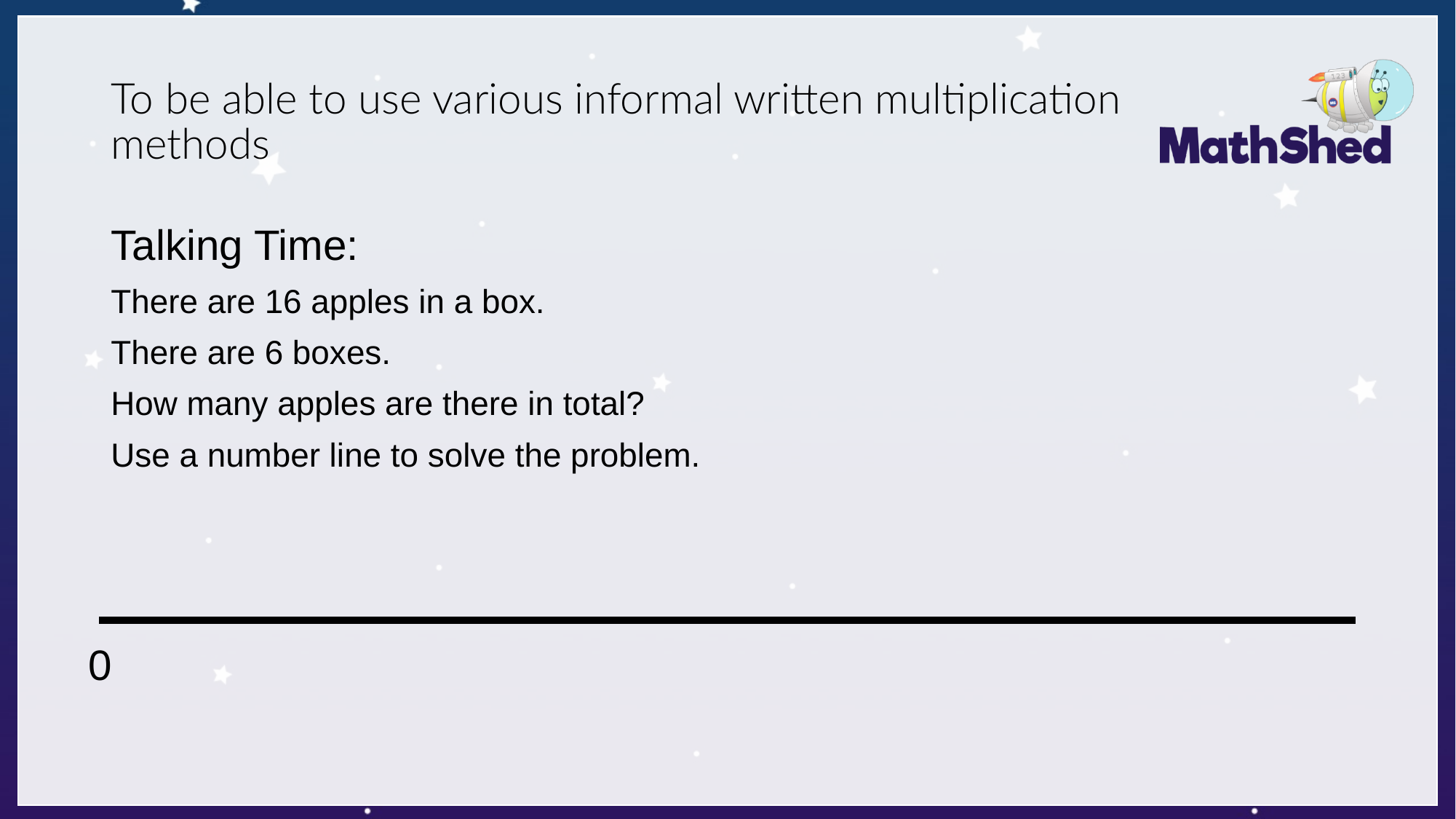

# To be able to use various informal written multiplication methods
Talking Time:
There are 16 apples in a box.
There are 6 boxes.
How many apples are there in total?
Use a number line to solve the problem.

0